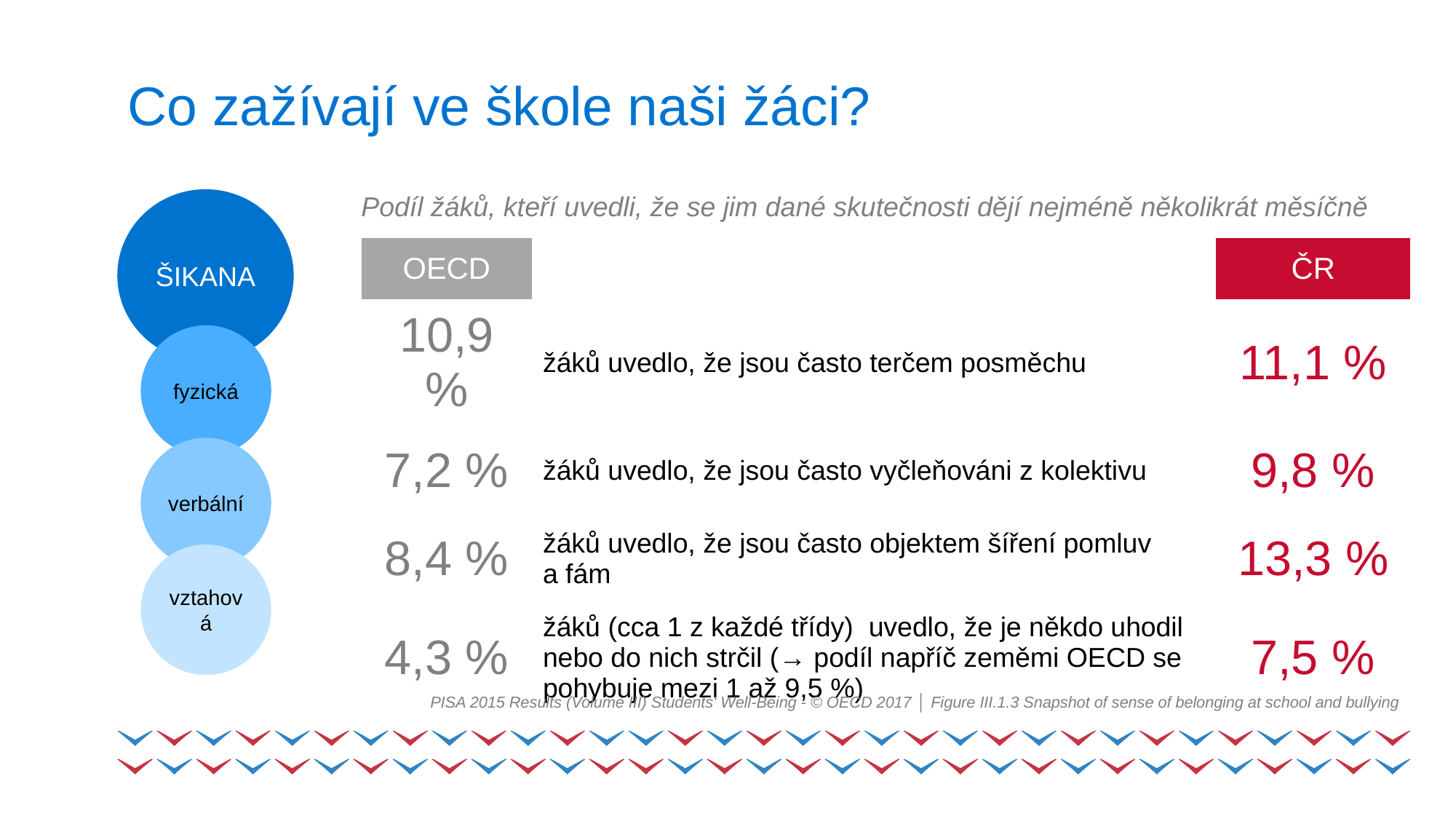

Co zažívají ve škole naši žáci?
ŠIKANA
Podíl žáků, kteří uvedli, že se jim dané skutečnosti dějí nejméně několikrát měsíčně
| OECD |  | ČR |
| --- | --- | --- |
| 10,9 % | žáků uvedlo, že jsou často terčem posměchu | 11,1 % |
| 7,2 % | žáků uvedlo, že jsou často vyčleňováni z kolektivu | 9,8 % |
| 8,4 % | žáků uvedlo, že jsou často objektem šíření pomluv a fám | 13,3 % |
| 4,3 % | žáků (cca 1 z každé třídy) uvedlo, že je někdo uhodil nebo do nich strčil (→ podíl napříč zeměmi OECD se pohybuje mezi 1 až 9,5 %) | 7,5 % |
fyzická
verbální
vztahová
PISA 2015 Results (Volume III) Students' Well-Being - © OECD 2017 │ Figure III.1.3 Snapshot of sense of belonging at school and bullying